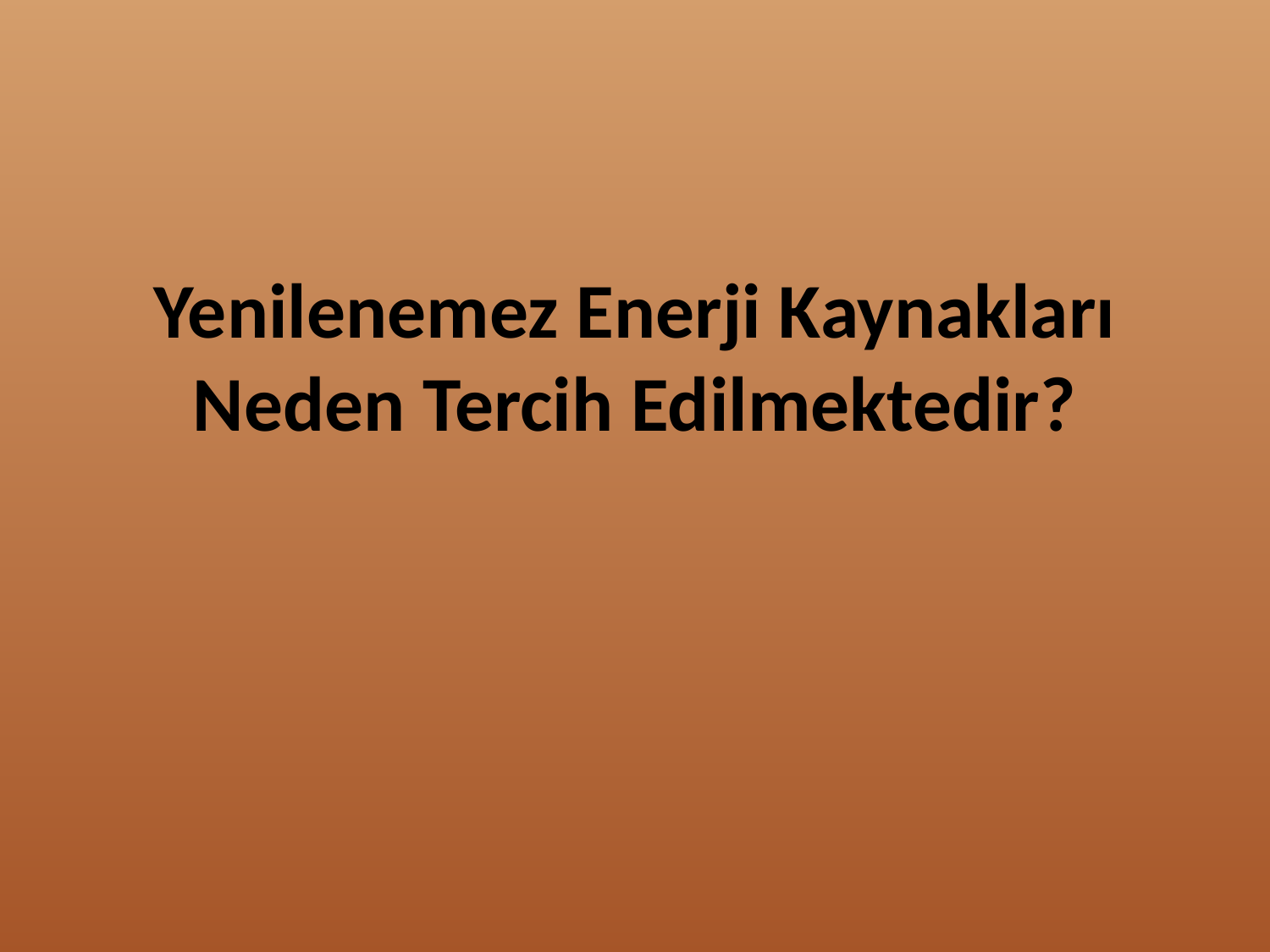

# Yenilenemez Enerji Kaynakları Neden Tercih Edilmektedir?